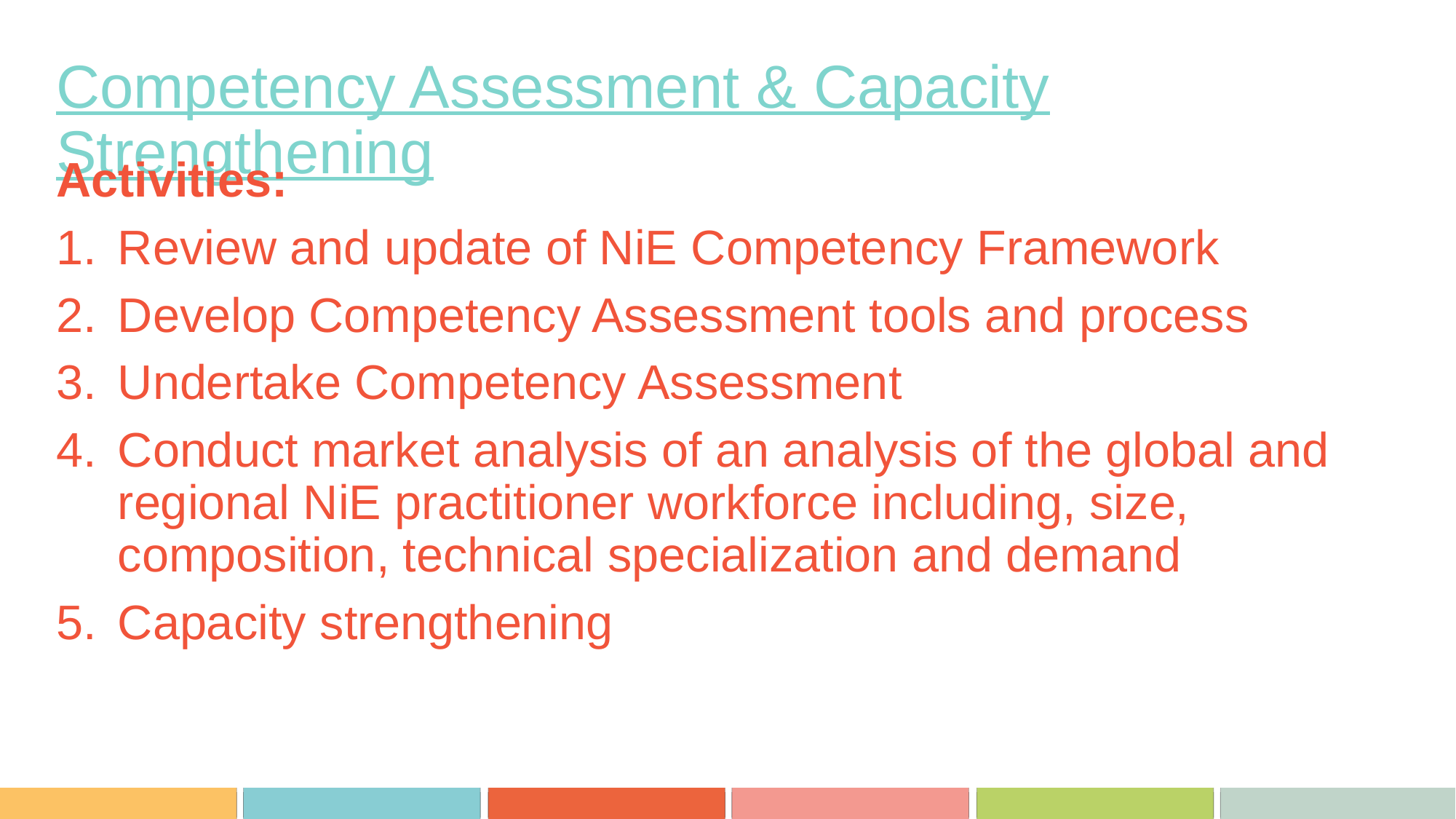

# Competency Assessment & Capacity Strengthening
Activities:
Review and update of NiE Competency Framework
Develop Competency Assessment tools and process
Undertake Competency Assessment
Conduct market analysis of an analysis of the global and regional NiE practitioner workforce including, size, composition, technical specialization and demand
Capacity strengthening